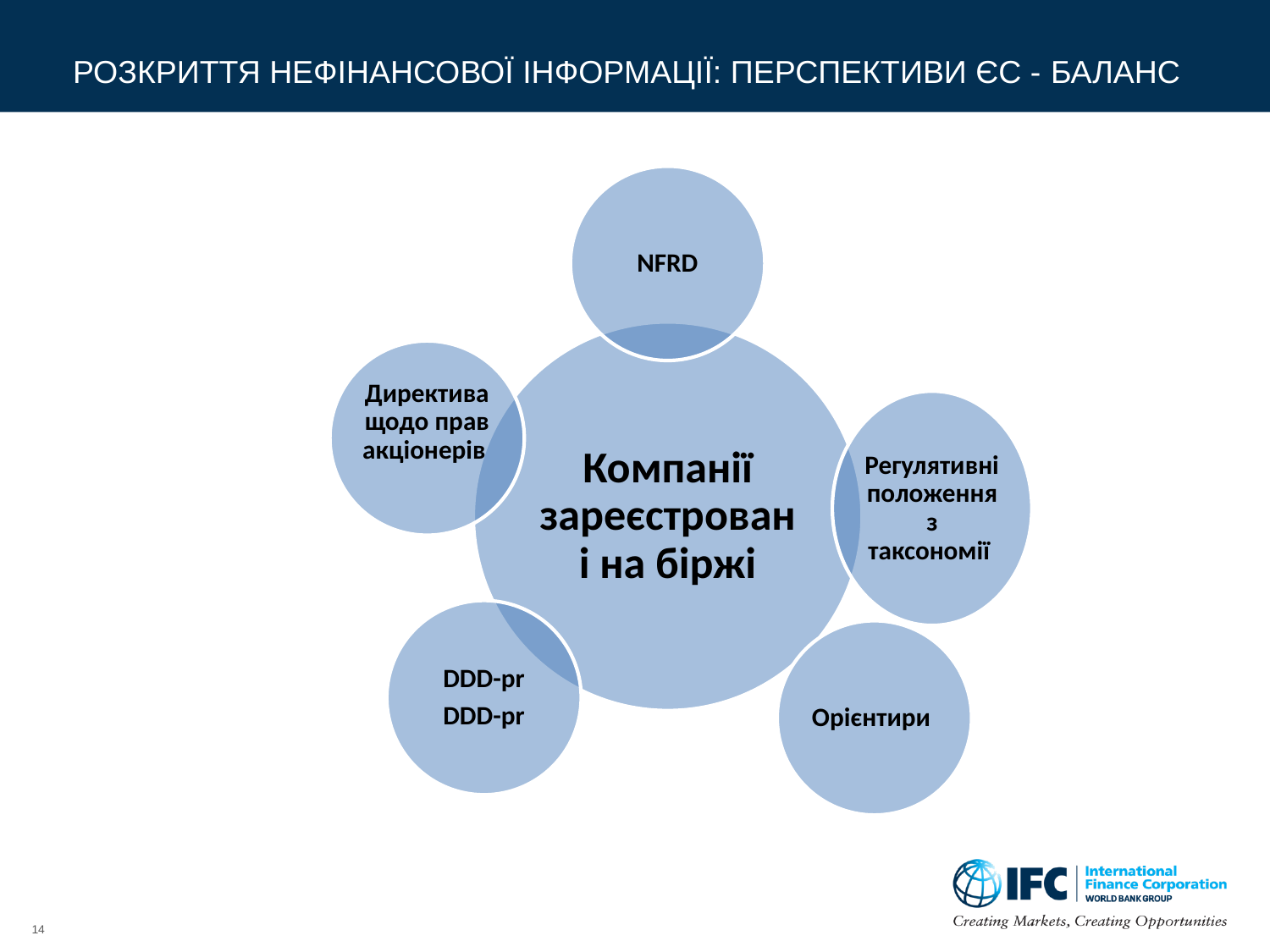

# РОЗКРИТТЯ НЕФІНАНСОВОЇ ІНФОРМАЦІЇ: Перспективи ЄС - БАЛАНС
Компанії зареєстровані на біржі
NFRD
Регулятивні положення з таксономії
DDD-pr
DDD-pr
Орієнтири
Директива щодо прав акціонерів
14